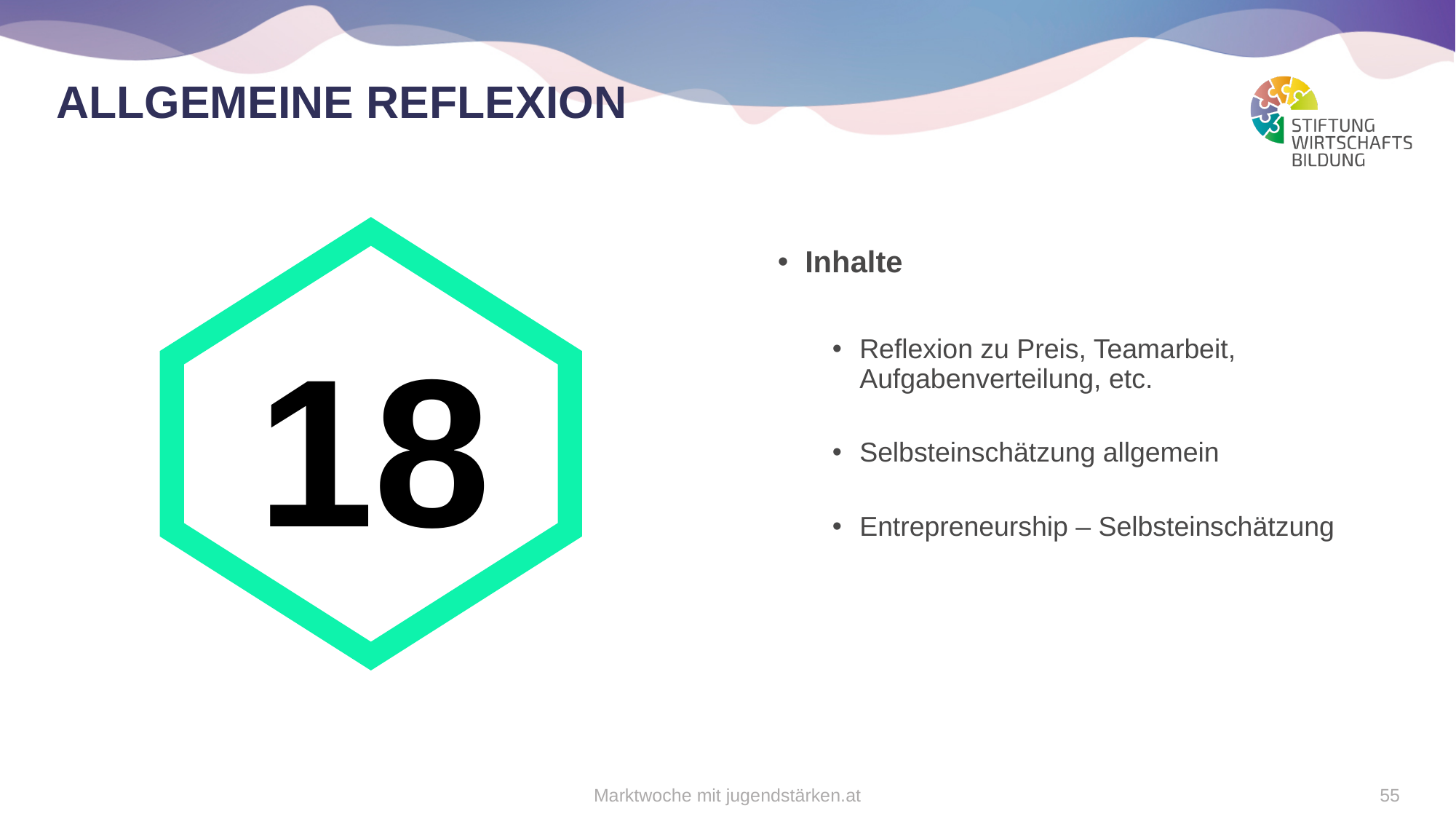

# allgemeine reflexion

18
Inhalte

Reflexion zu Preis, Teamarbeit, Aufgabenverteilung, etc.

Selbsteinschätzung allgemein

Entrepreneurship – Selbsteinschätzung

Marktwoche mit jugendstärken.at
55